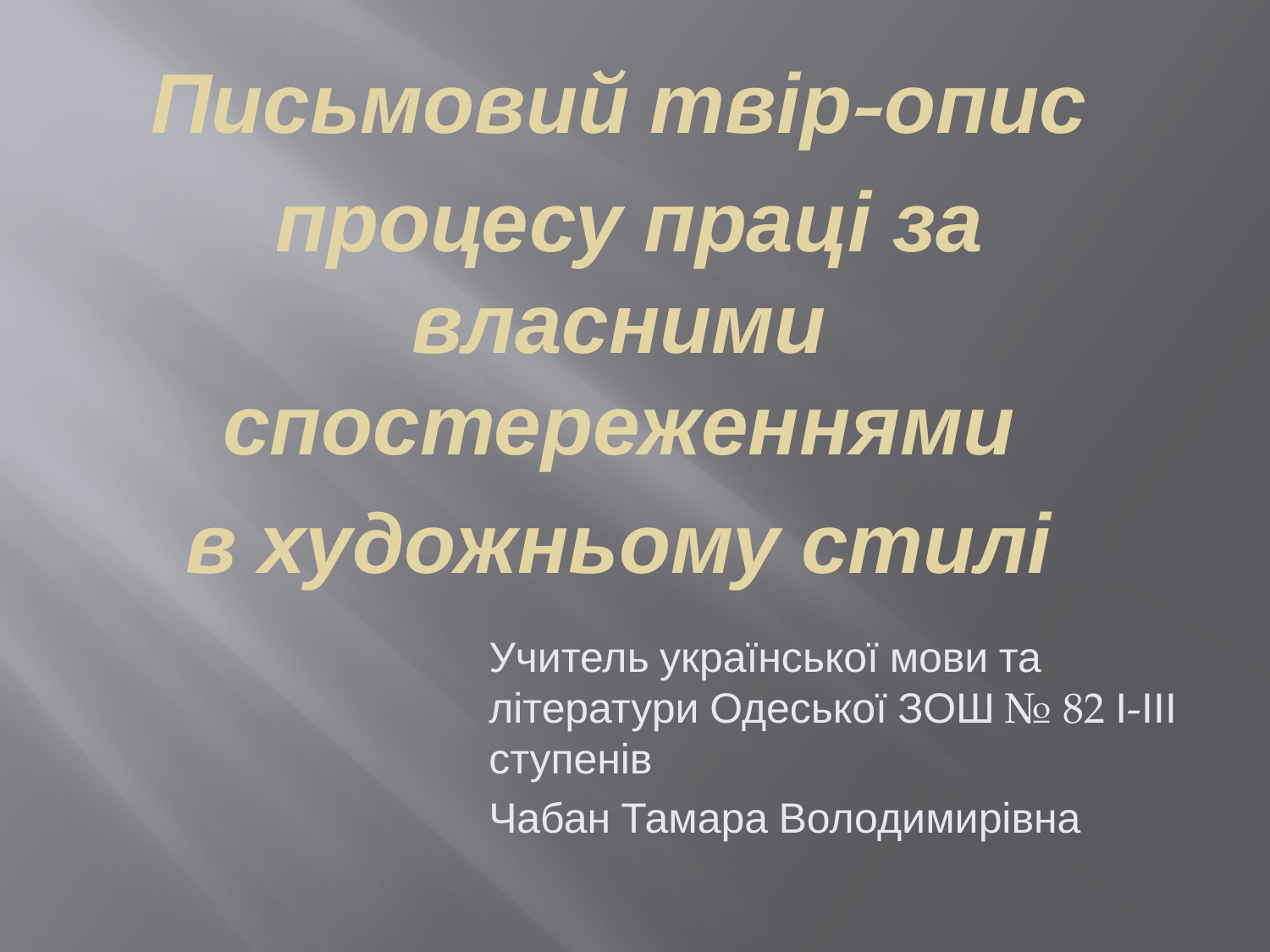

Письмовий твір-опис
 процесу праці за власними спостереженнями
 в художньому стилі
Учитель української мови та літератури Одеської ЗОШ № 82 І-ІІІ ступенів
Чабан Тамара Володимирівна